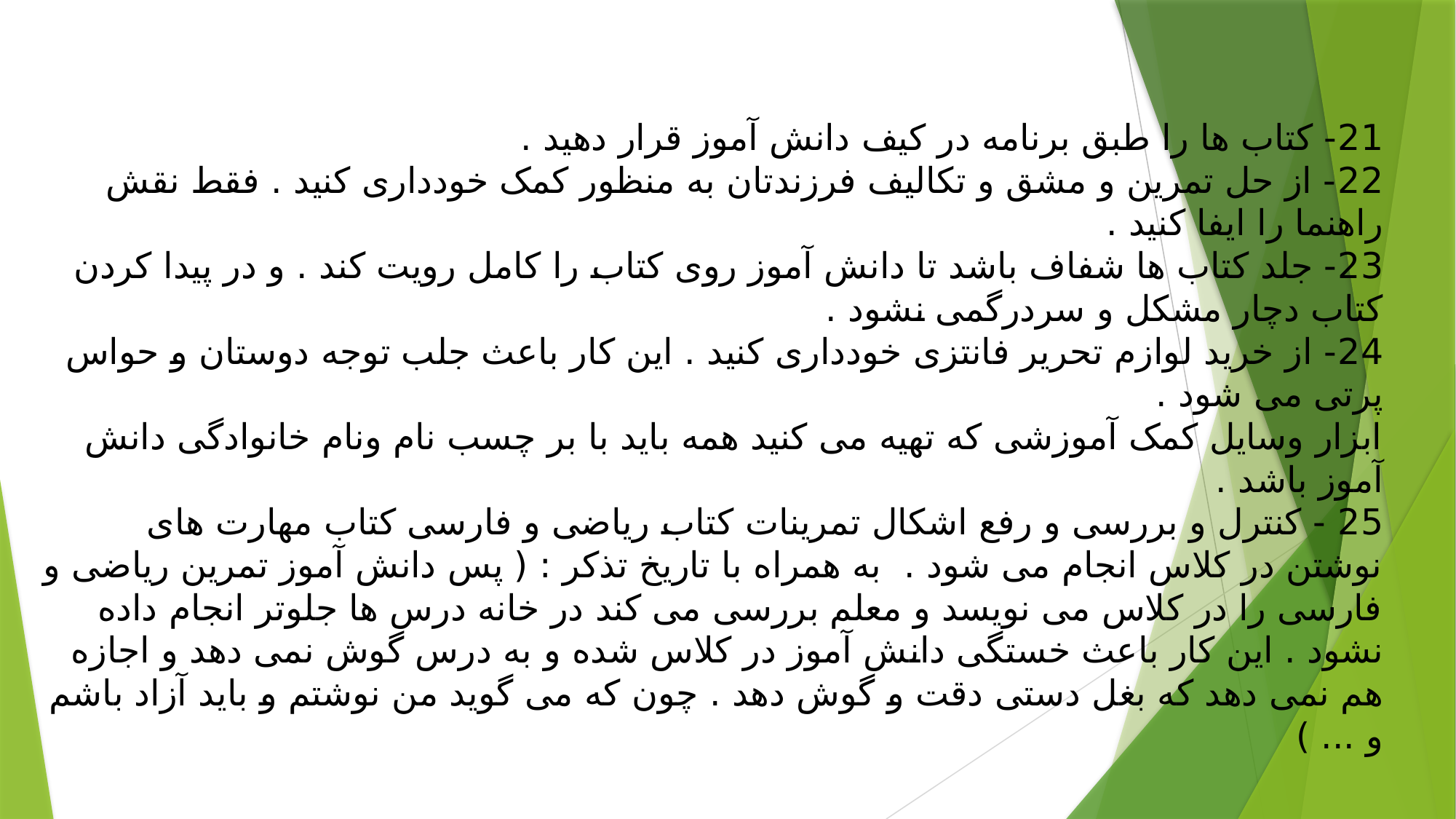

# 21- کتاب ها را طبق برنامه در کیف دانش آموز قرار دهید . 22- از حل تمرین و مشق و تکالیف فرزندتان به منظور کمک خودداری کنید . فقط نقش راهنما را ایفا کنید . 23- جلد کتاب ها شفاف باشد تا دانش آموز روی کتاب را کامل رویت کند . و در پیدا کردن کتاب دچار مشکل و سردرگمی نشود . 24- از خرید لوازم تحریر فانتزی خودداری کنید . این کار باعث جلب توجه دوستان و حواس پرتی می شود . ابزار وسایل کمک آموزشی که تهیه می کنید همه باید با بر چسب نام ونام خانوادگی دانش آموز باشد . 25 - کنترل و بررسی و رفع اشکال تمرینات کتاب ریاضی و فارسی کتاب مهارت های  نوشتن در کلاس انجام می شود .  به همراه با تاریخ تذکر : ( پس دانش آموز تمرین ریاضی و فارسی را در کلاس می نویسد و معلم بررسی می کند در خانه درس ها جلوتر انجام داده نشود . این کار باعث خستگی دانش آموز در کلاس شده و به درس گوش نمی دهد و اجازه هم نمی دهد که بغل دستی دقت و گوش دهد . چون که می گوید من نوشتم و باید آزاد باشم و ... )